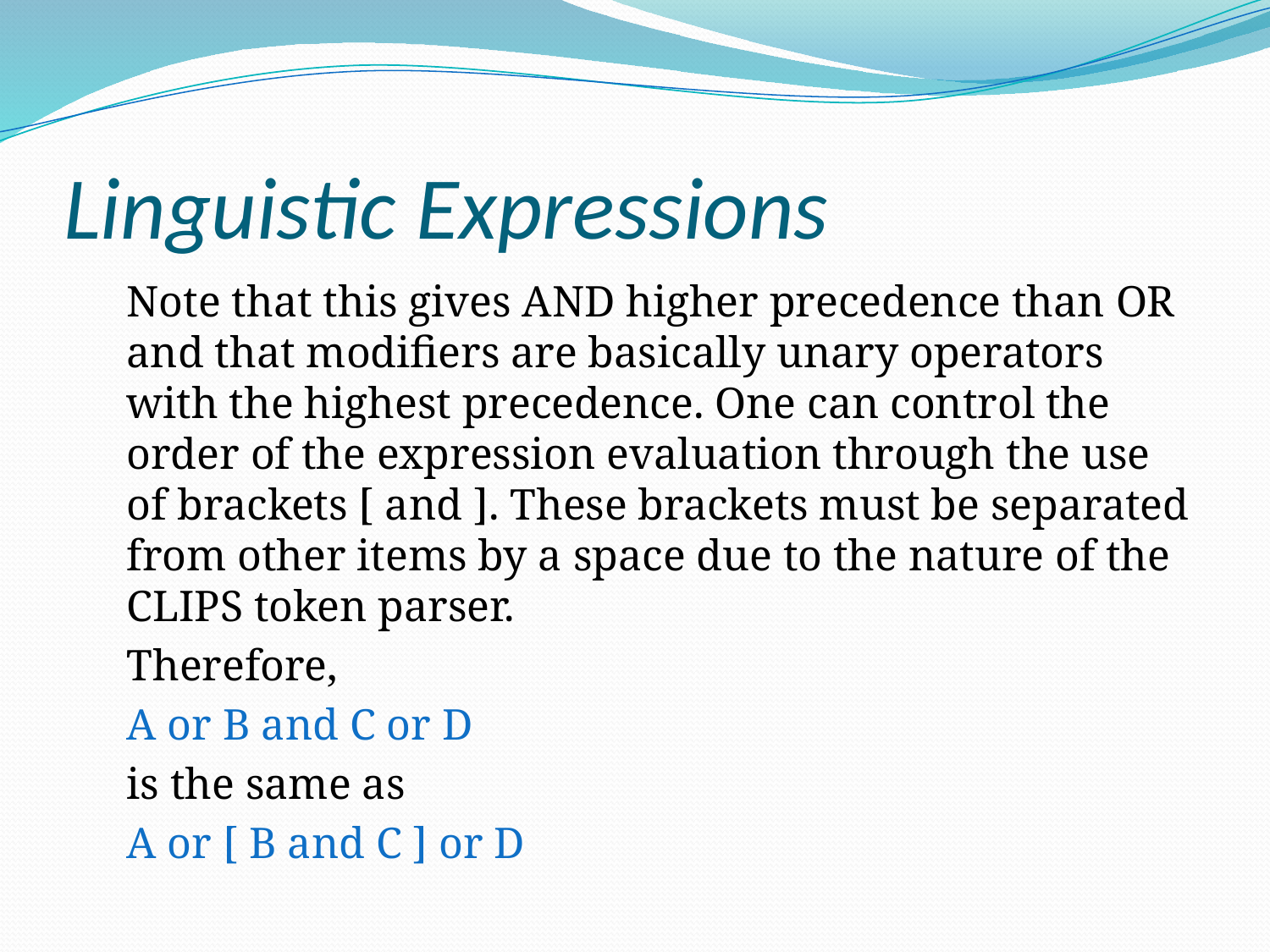

# Linguistic Expressions
Note that this gives AND higher precedence than OR and that modifiers are basically unary operators with the highest precedence. One can control the order of the expression evaluation through the use of brackets [ and ]. These brackets must be separated from other items by a space due to the nature of the CLIPS token parser.
Therefore,
A or B and C or D
is the same as
A or [ B and C ] or D